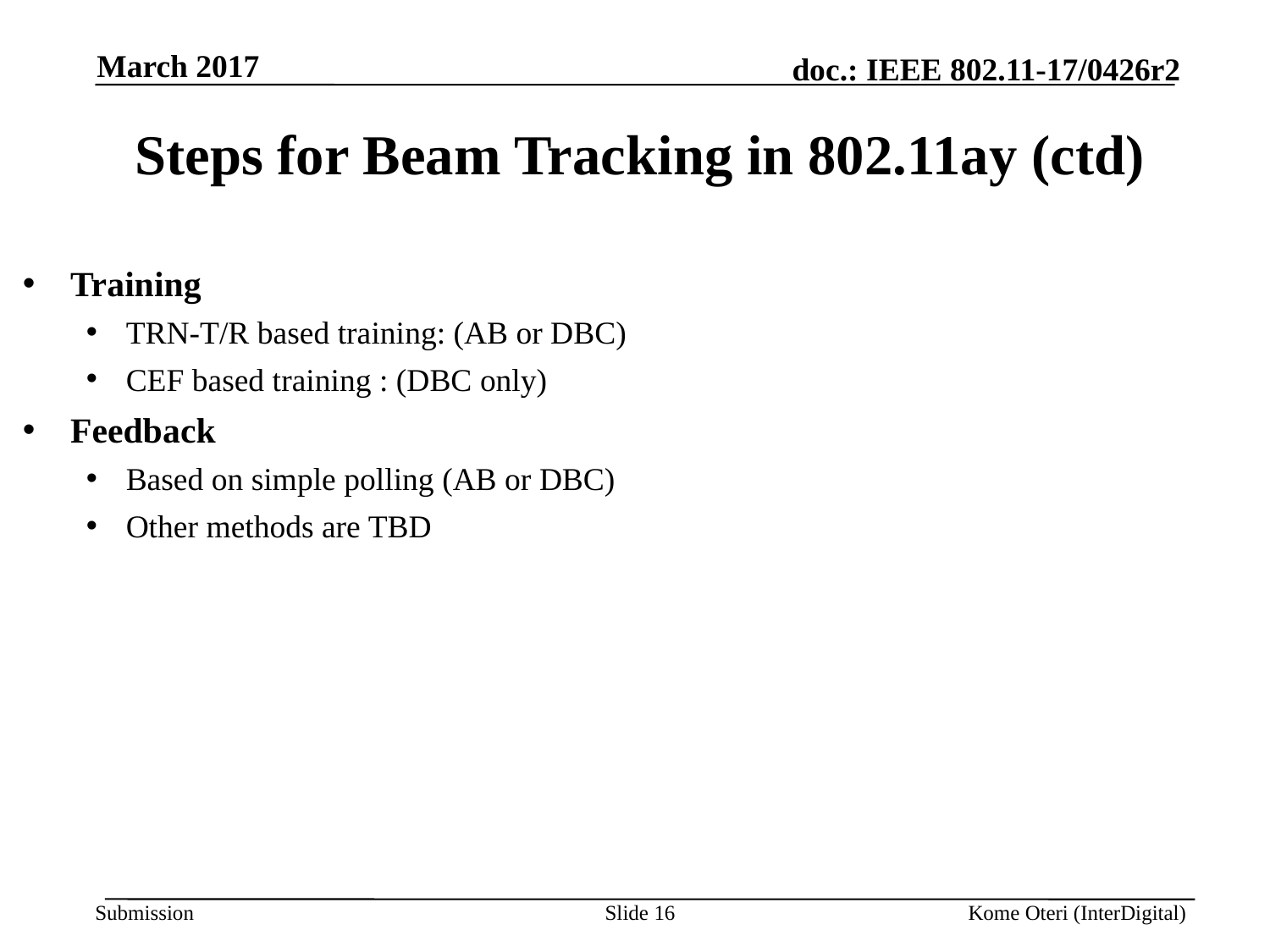

March 2017
# Steps for Beam Tracking in 802.11ay (ctd)
Training
TRN-T/R based training: (AB or DBC)
CEF based training : (DBC only)
Feedback
Based on simple polling (AB or DBC)
Other methods are TBD
Slide 16
Kome Oteri (InterDigital)